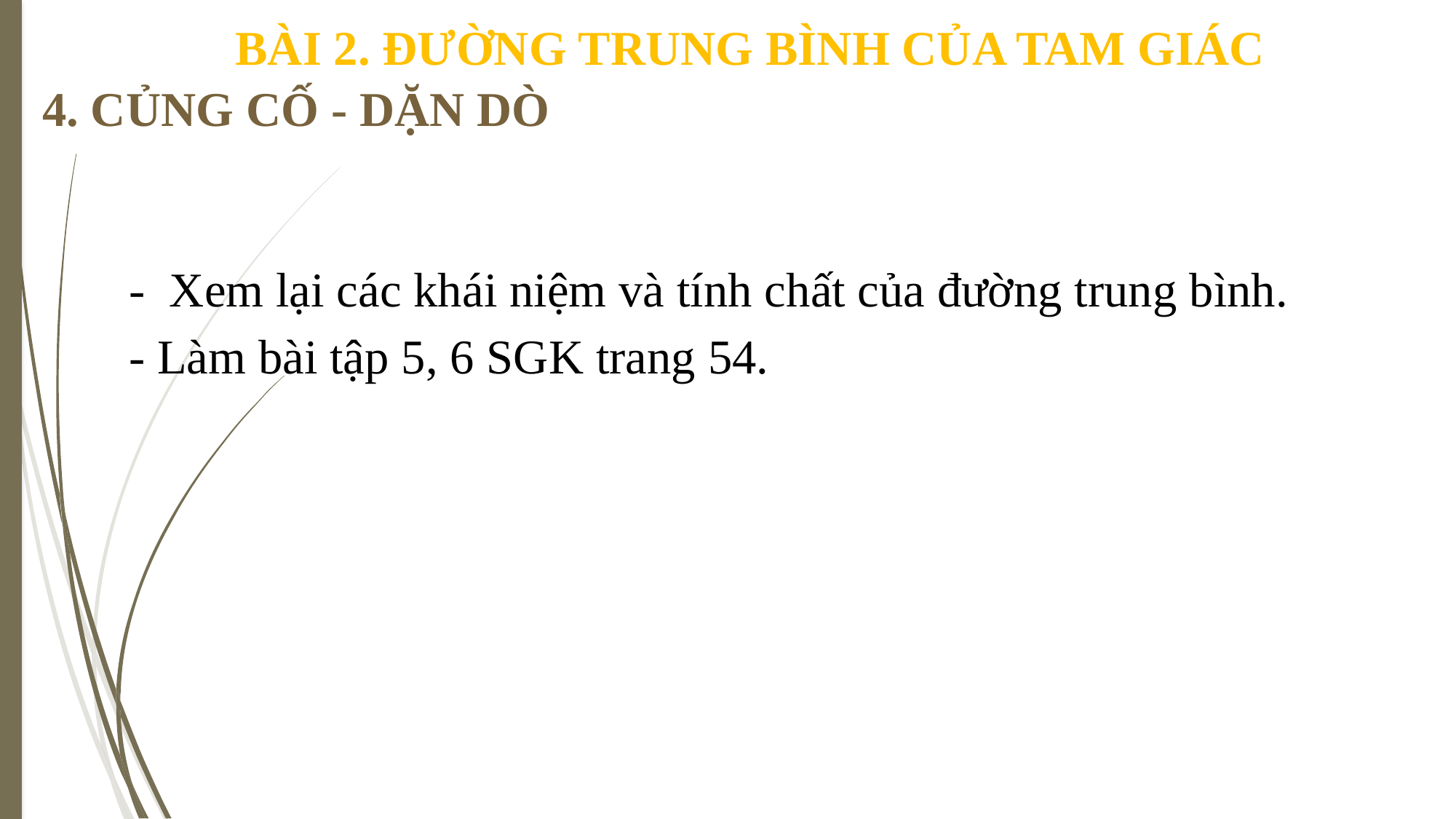

BÀI 2. ĐƯỜNG TRUNG BÌNH CỦA TAM GIÁC
4. CỦNG CỐ - DẶN DÒ
-  Xem lại các khái niệm và tính chất của đường trung bình.
- Làm bài tập 5, 6 SGK trang 54.